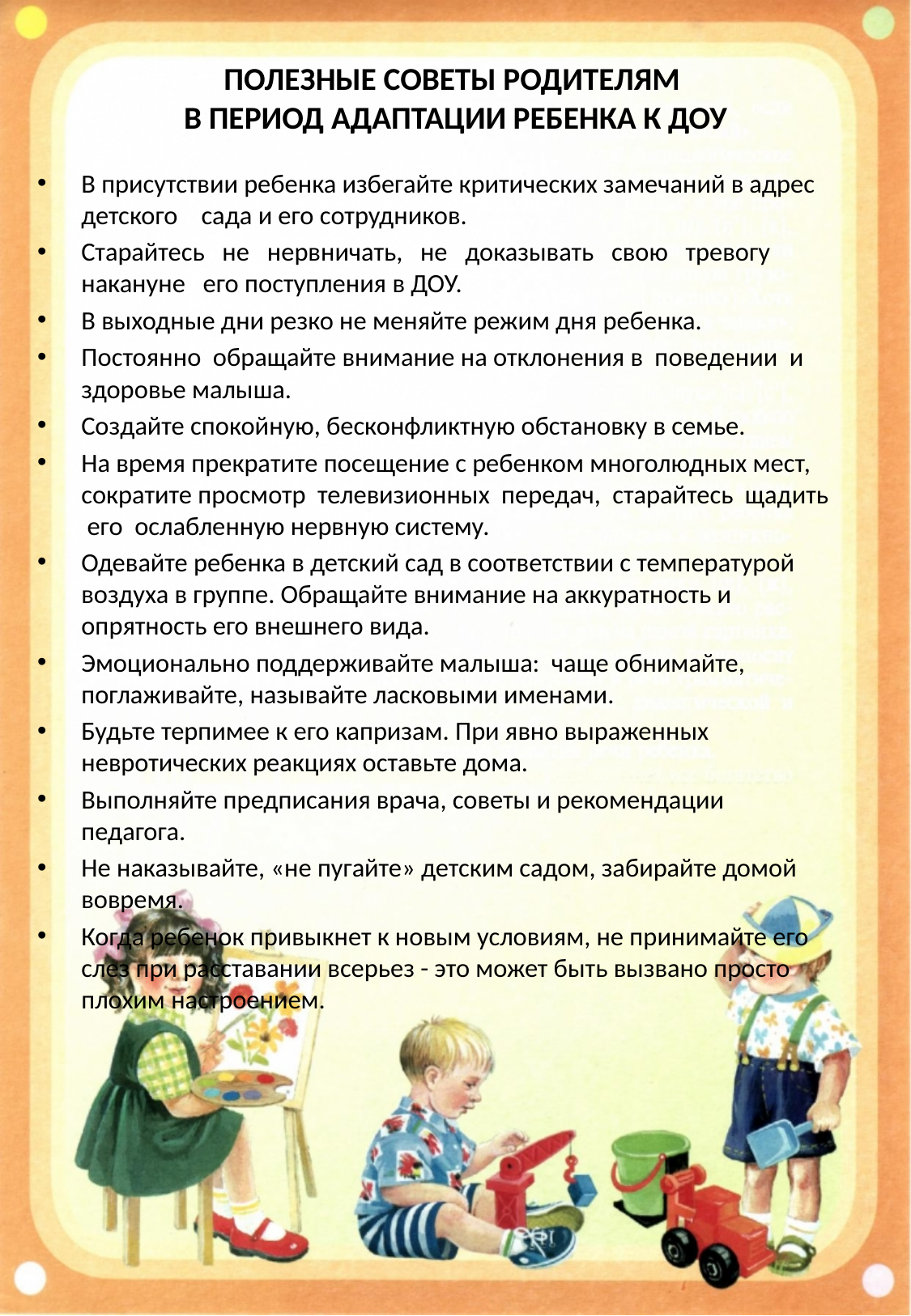

# ПОЛЕЗНЫЕ СОВЕТЫ РОДИТЕЛЯМ В ПЕРИОД АДАПТАЦИИ РЕБЕНКА К ДОУ
В присутствии ребенка избегайте критических замечаний в адрес детского    сада и его сотрудников.
Старайтесь   не   нервничать,   не   доказывать   свою   тревогу   накануне   его поступления в ДОУ.
В выходные дни резко не меняйте режим дня ребенка.
Постоянно  обращайте внимание на отклонения в  поведении  и здоровье малыша.
Создайте спокойную, бесконфликтную обстановку в семье.
На время прекратите посещение с ребенком многолюдных мест, сократите просмотр  телевизионных  передач,  старайтесь  щадить  его  ослабленную нервную систему.
Одевайте ребенка в детский сад в соответствии с температурой воздуха в группе. Обращайте внимание на аккуратность и опрятность его внешнего вида.
Эмоционально поддерживайте малыша:  чаще обнимайте,  поглаживайте, называйте ласковыми именами.
Будьте терпимее к его капризам. При явно выраженных невротических реакциях оставьте дома.
Выполняйте предписания врача, советы и рекомендации педагога.
Не наказывайте, «не пугайте» детским садом, забирайте домой вовремя.
Когда ребенок привыкнет к новым условиям, не принимайте его слез при расставании всерьез - это может быть вызвано просто плохим настроением.